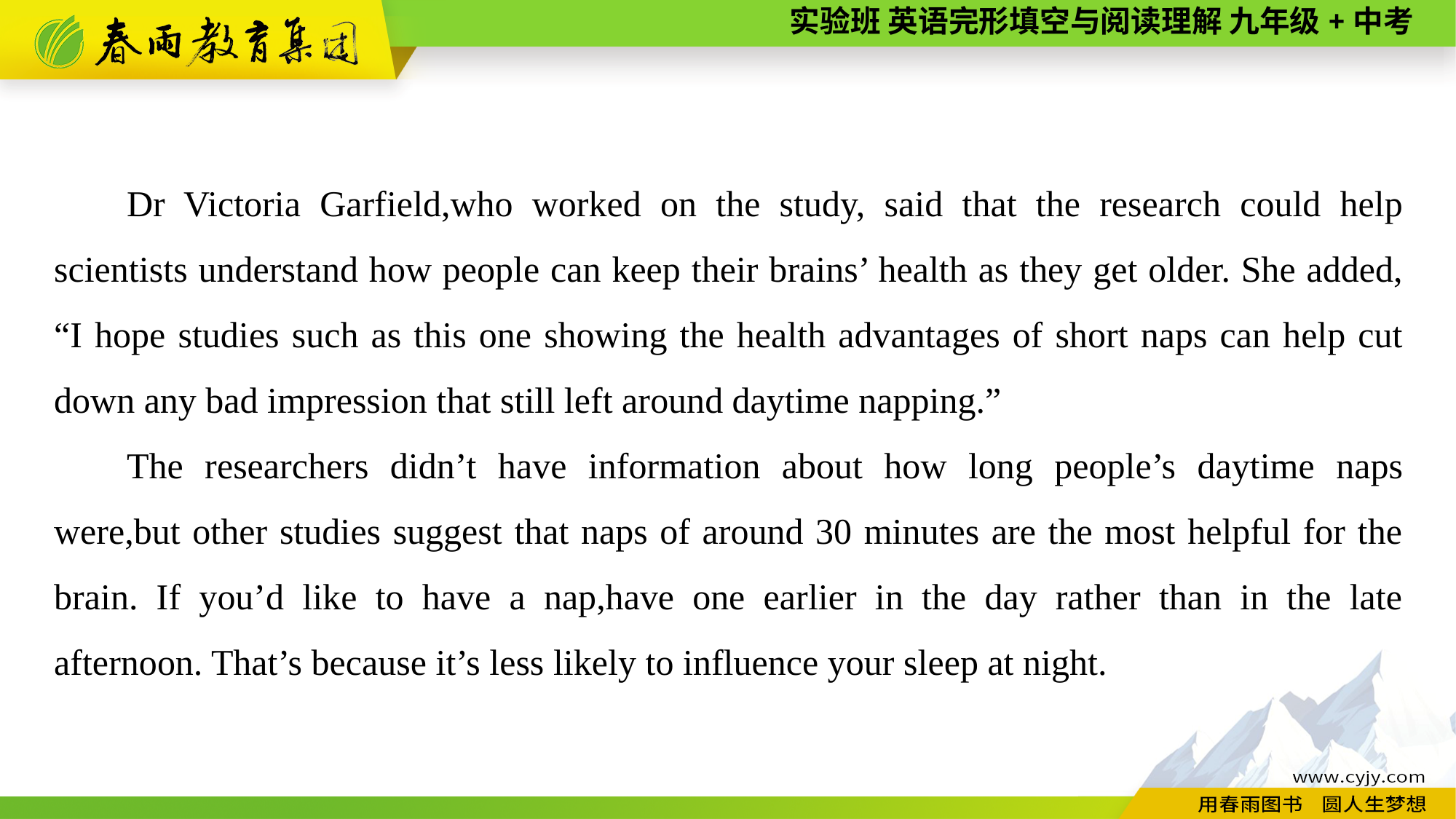

Dr Victoria Garfield,who worked on the study, said that the research could help scientists understand how people can keep their brains’ health as they get older. She added, “I hope studies such as this one showing the health advantages of short naps can help cut down any bad impression that still left around daytime napping.”
The researchers didn’t have information about how long people’s daytime naps were,but other studies suggest that naps of around 30 minutes are the most helpful for the brain. If you’d like to have a nap,have one earlier in the day rather than in the late afternoon. That’s because it’s less likely to influence your sleep at night.